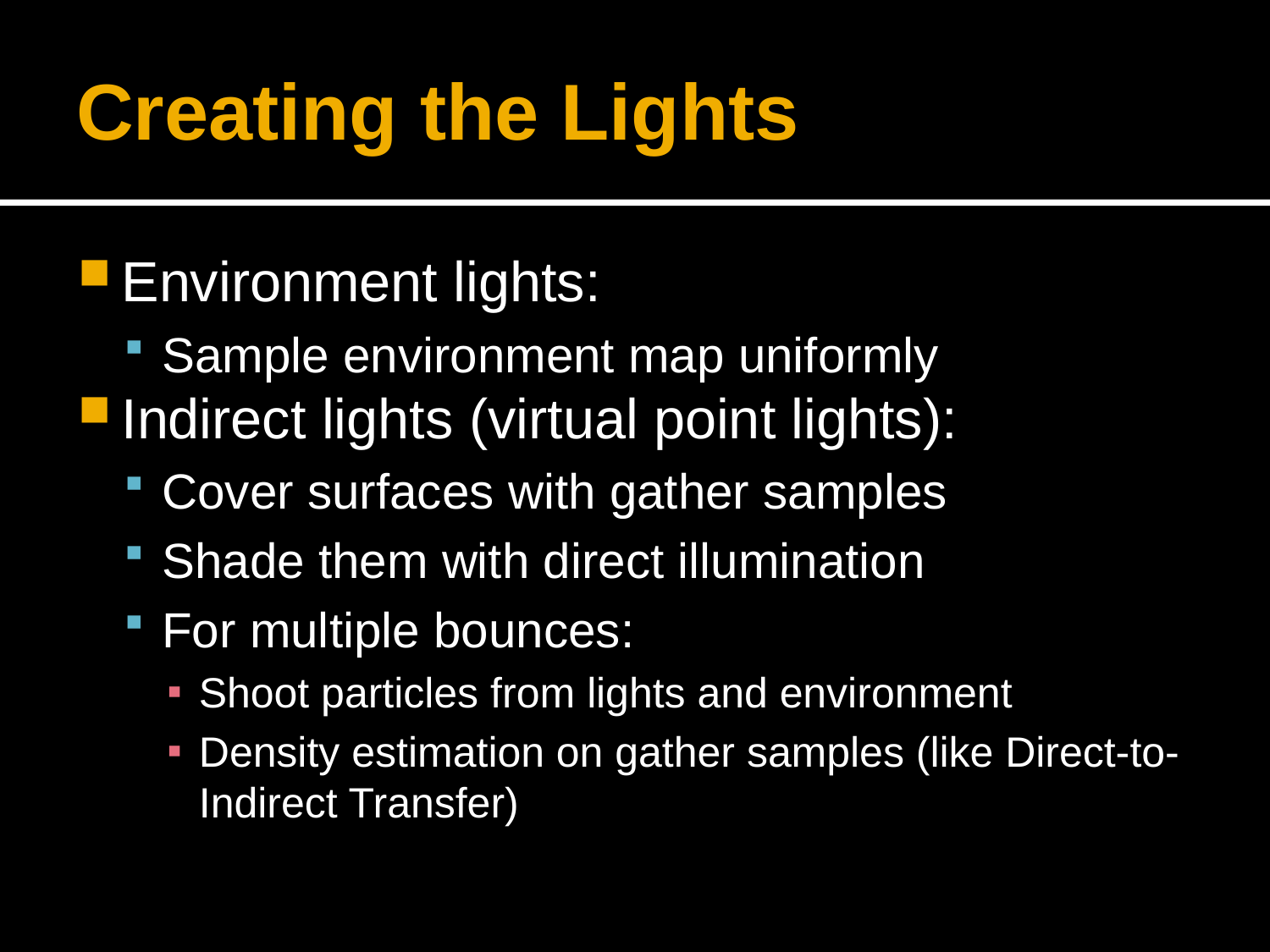

# Creating the Lights
Environment lights:
Sample environment map uniformly
Indirect lights (virtual point lights):
Cover surfaces with gather samples
Shade them with direct illumination
For multiple bounces:
Shoot particles from lights and environment
Density estimation on gather samples (like Direct-to-Indirect Transfer)